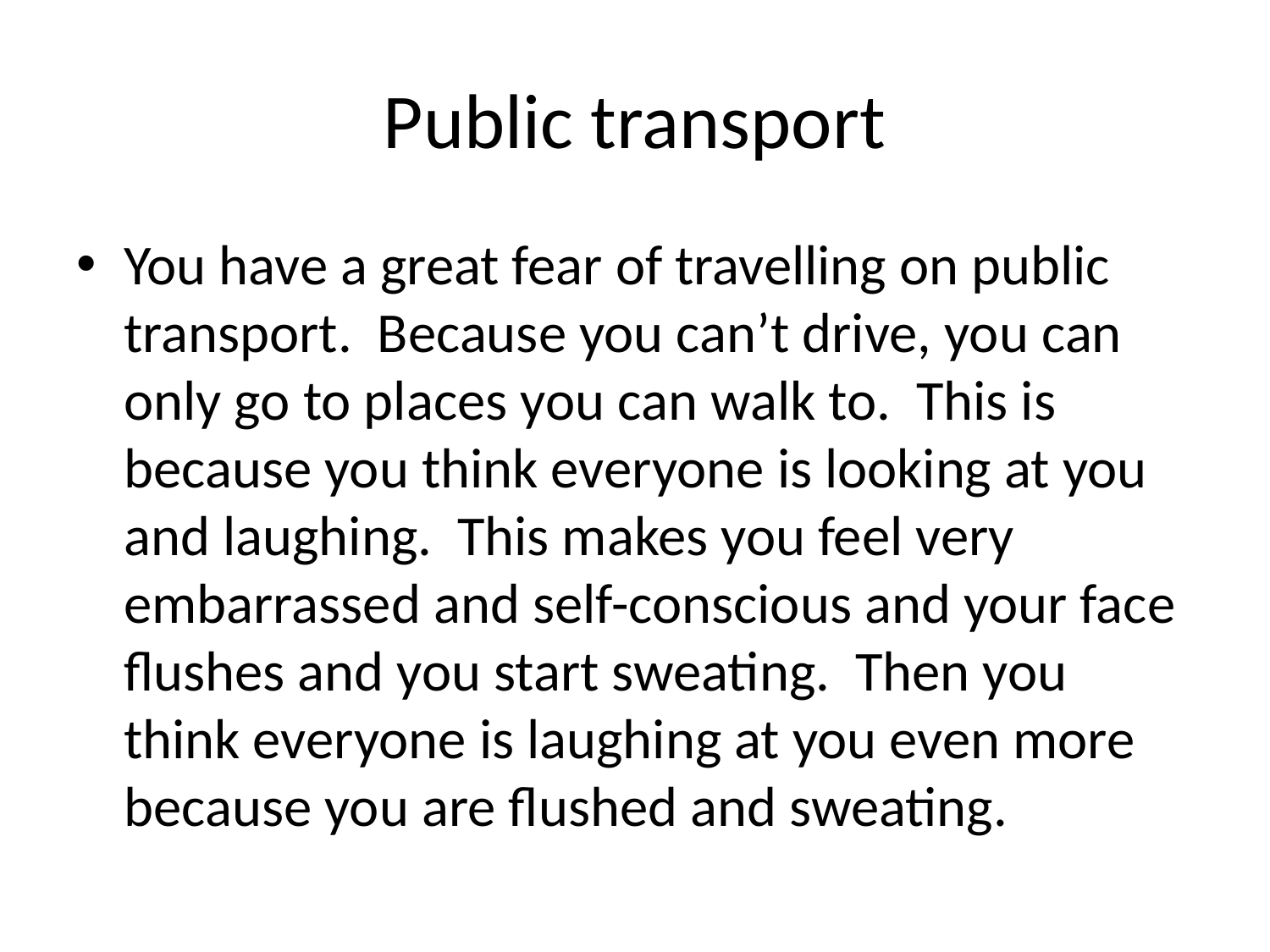

# Public transport
You have a great fear of travelling on public transport.  Because you can’t drive, you can only go to places you can walk to.  This is because you think everyone is looking at you and laughing.  This makes you feel very embarrassed and self-conscious and your face flushes and you start sweating.  Then you think everyone is laughing at you even more because you are flushed and sweating.